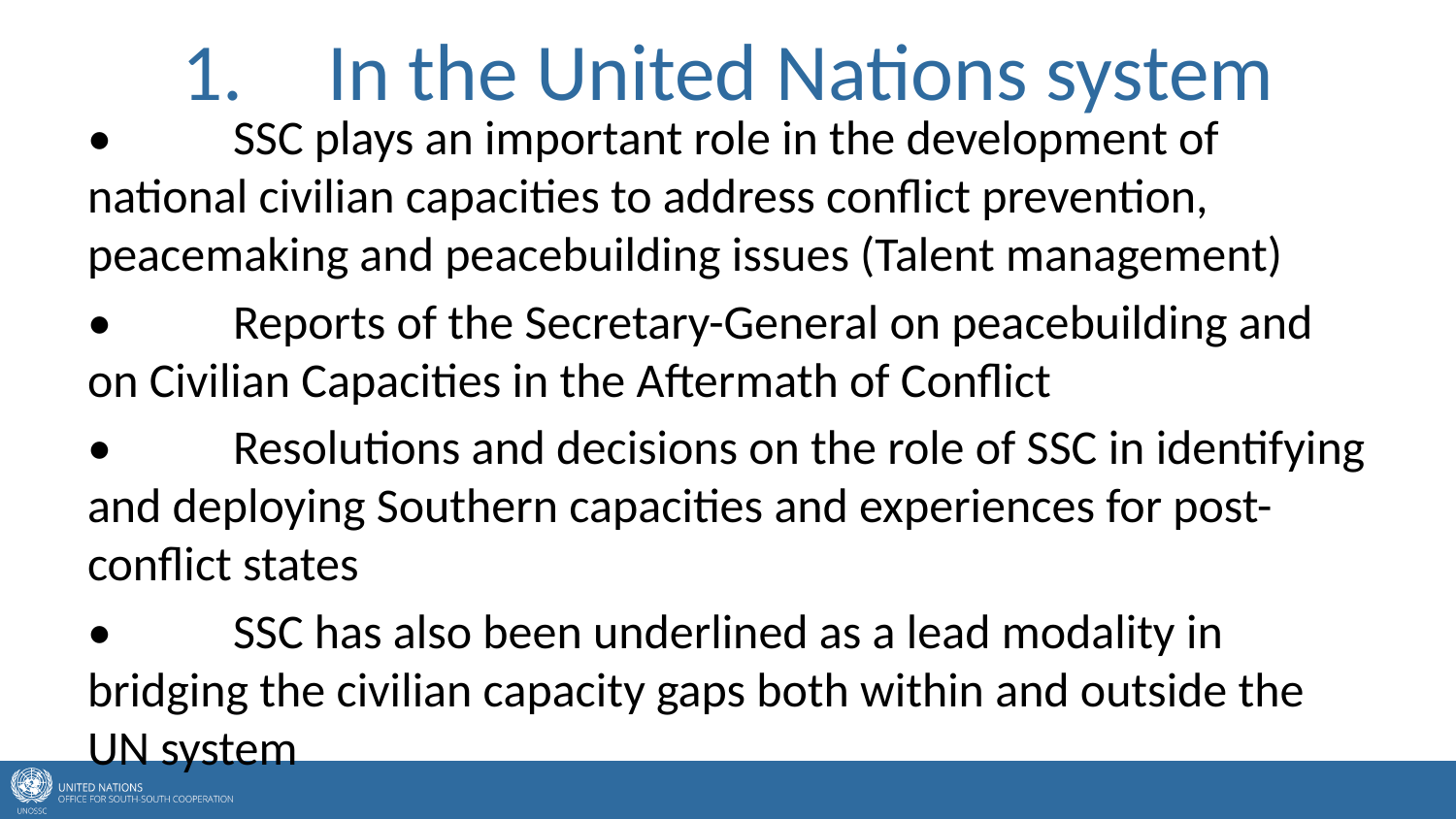

# 1.	In the United Nations system
•	SSC plays an important role in the development of national civilian capacities to address conflict prevention, peacemaking and peacebuilding issues (Talent management)
•	Reports of the Secretary-General on peacebuilding and on Civilian Capacities in the Aftermath of Conflict
•	Resolutions and decisions on the role of SSC in identifying and deploying Southern capacities and experiences for post-conflict states
•	SSC has also been underlined as a lead modality in bridging the civilian capacity gaps both within and outside the UN system